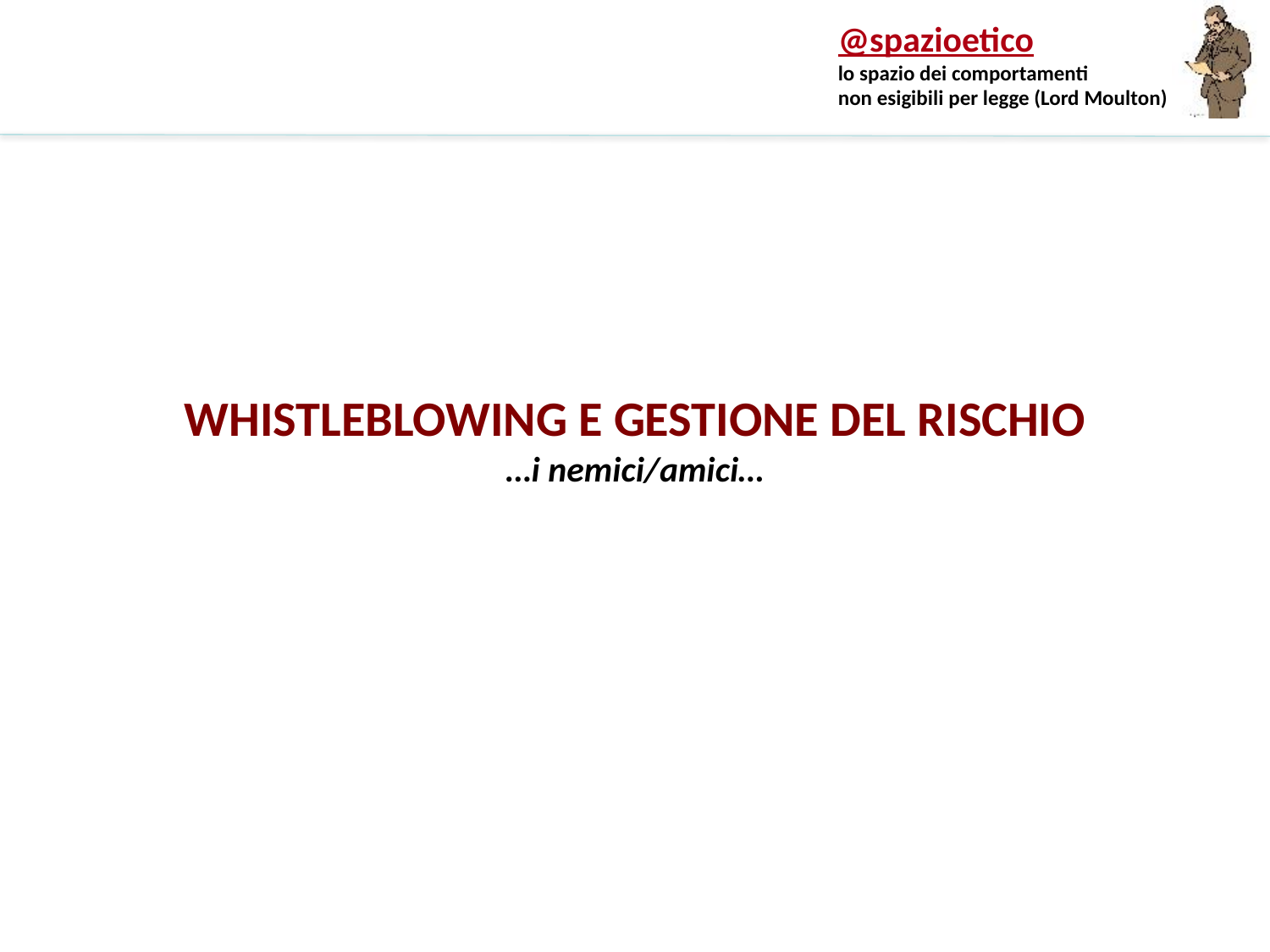

WHISTLEBLOWING E GESTIONE DEL RISCHIO
…i nemici/amici…